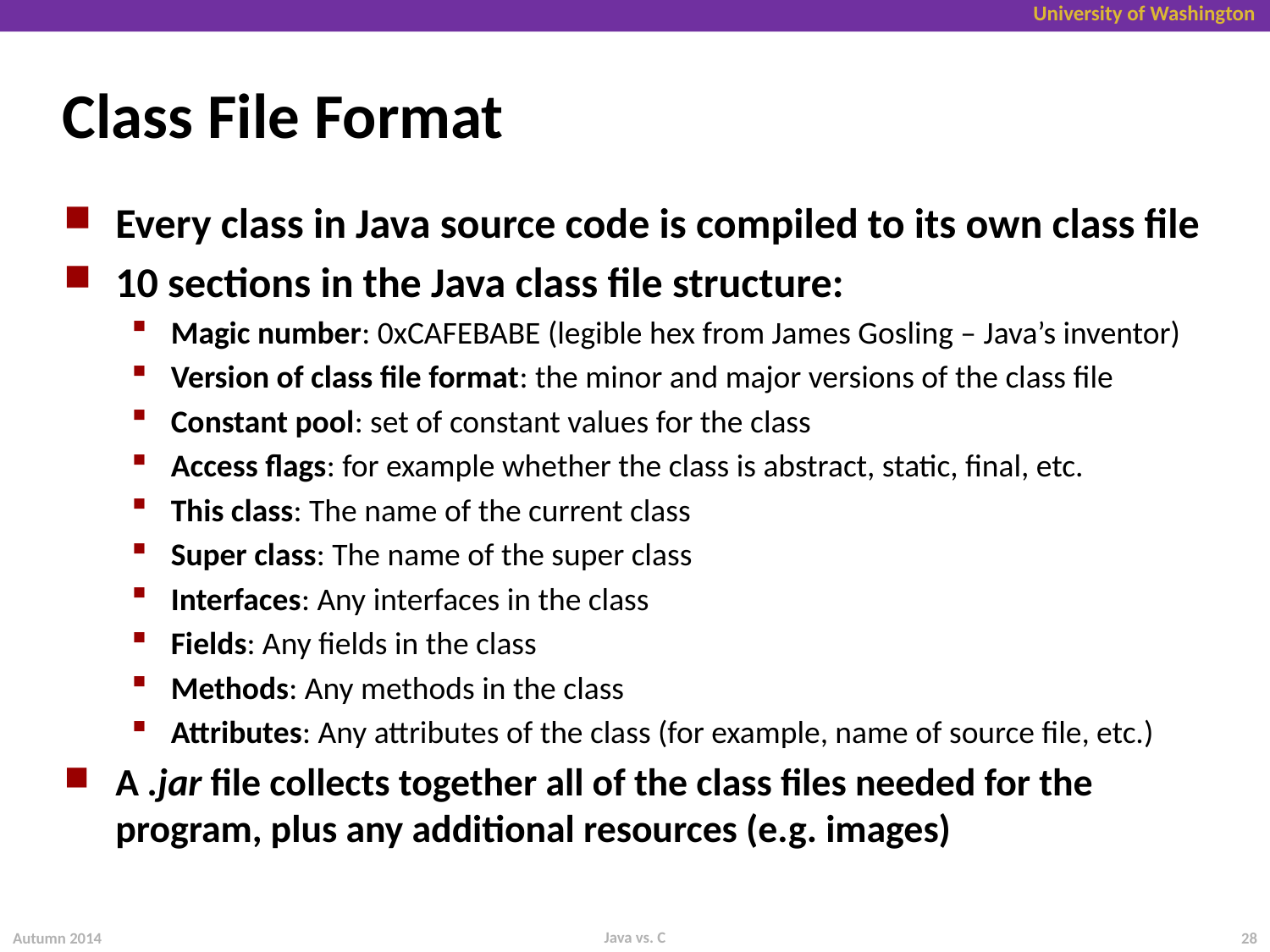

# Class File Format
Every class in Java source code is compiled to its own class file
10 sections in the Java class file structure:
Magic number: 0xCAFEBABE (legible hex from James Gosling – Java’s inventor)
Version of class file format: the minor and major versions of the class file
Constant pool: set of constant values for the class
Access flags: for example whether the class is abstract, static, final, etc.
This class: The name of the current class
Super class: The name of the super class
Interfaces: Any interfaces in the class
Fields: Any fields in the class
Methods: Any methods in the class
Attributes: Any attributes of the class (for example, name of source file, etc.)
A .jar file collects together all of the class files needed for the program, plus any additional resources (e.g. images)
Java vs. C
Autumn 2014
28